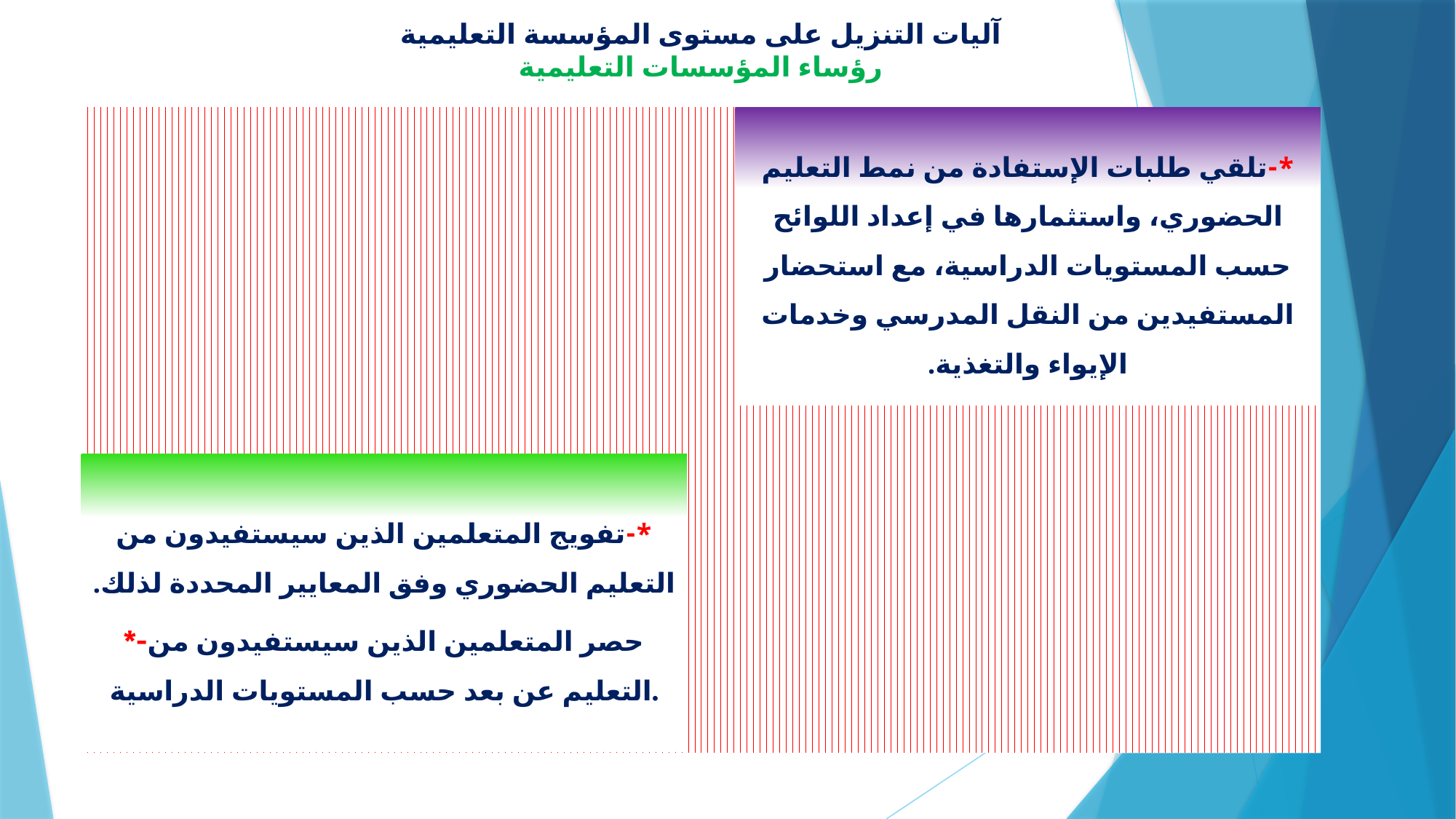

# آليات التنزيل على مستوى المؤسسة التعليمية رؤساء المؤسسات التعليمية
*-تلقي طلبات الإستفادة من نمط التعليم الحضوري، واستثمارها في إعداد اللوائح حسب المستويات الدراسية، مع استحضار المستفيدين من النقل المدرسي وخدمات الإيواء والتغذية.
*-تفويج المتعلمين الذين سيستفيدون من التعليم الحضوري وفق المعايير المحددة لذلك.
*-حصر المتعلمين الذين سيستفيدون من التعليم عن بعد حسب المستويات الدراسية.